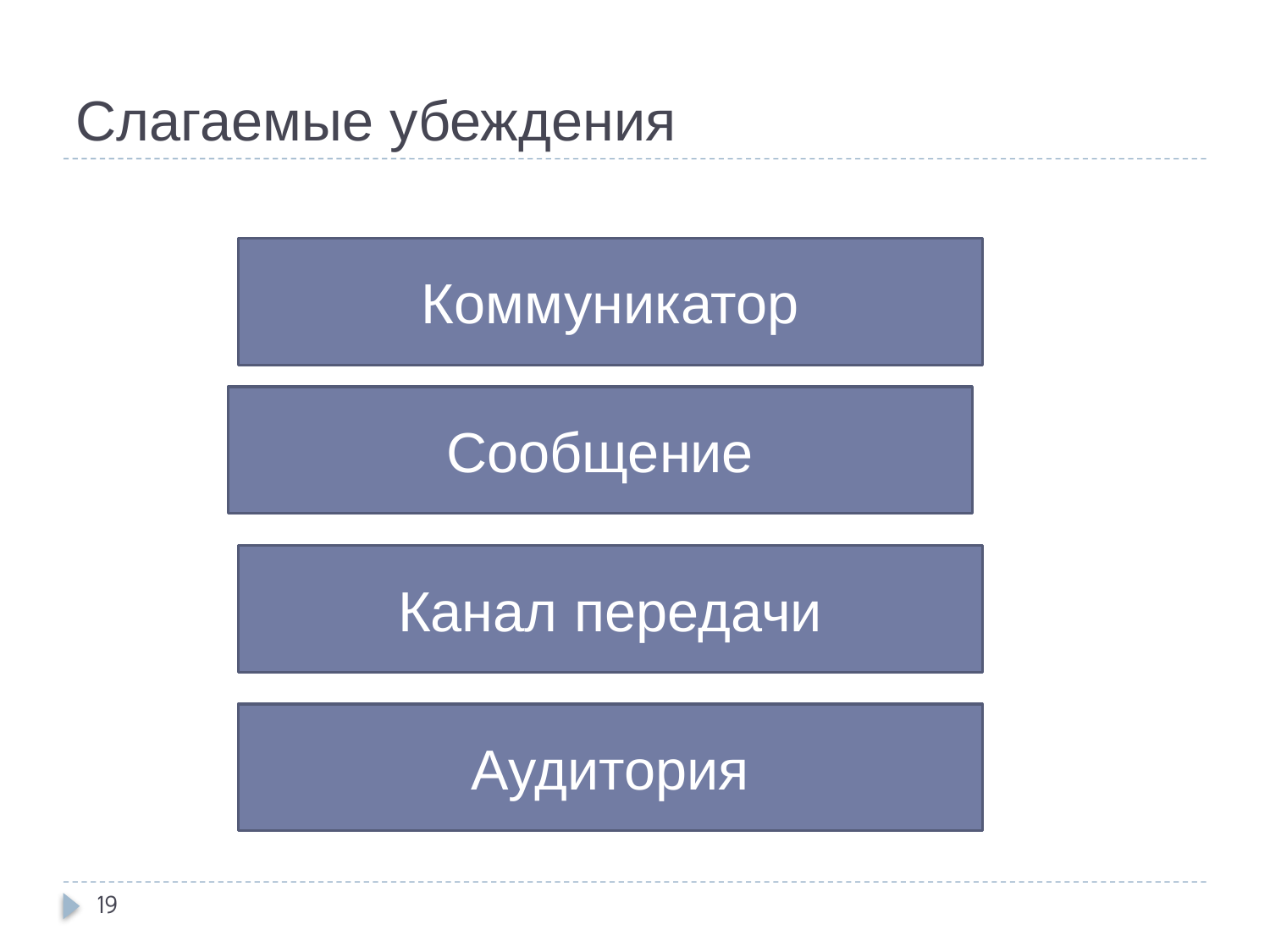

# Слагаемые убеждения

Коммуникатор
Сообщение
Канал передачи
Аудитория
19